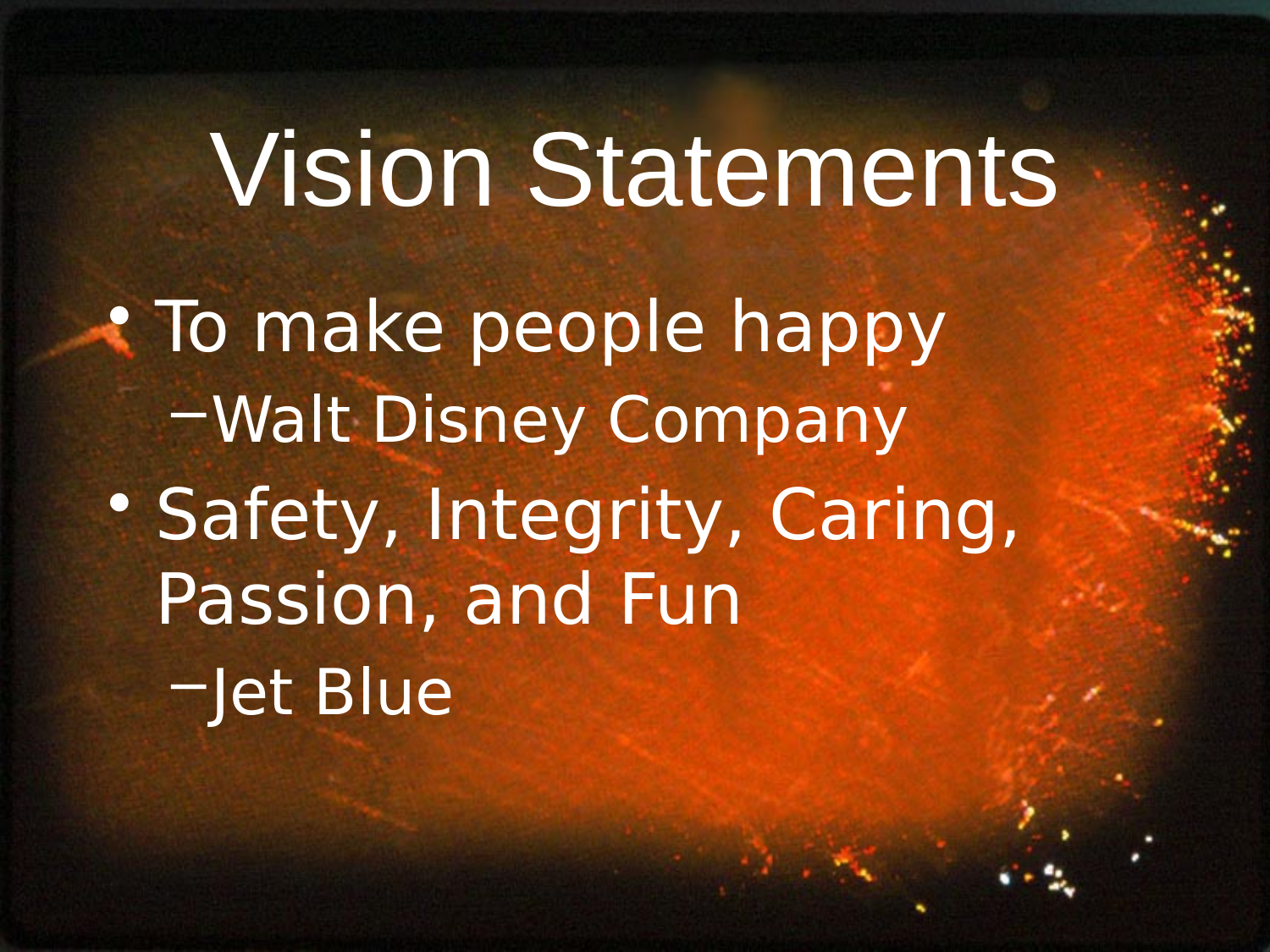

# Vision Statements
To make people happy
Walt Disney Company
Safety, Integrity, Caring, Passion, and Fun
Jet Blue